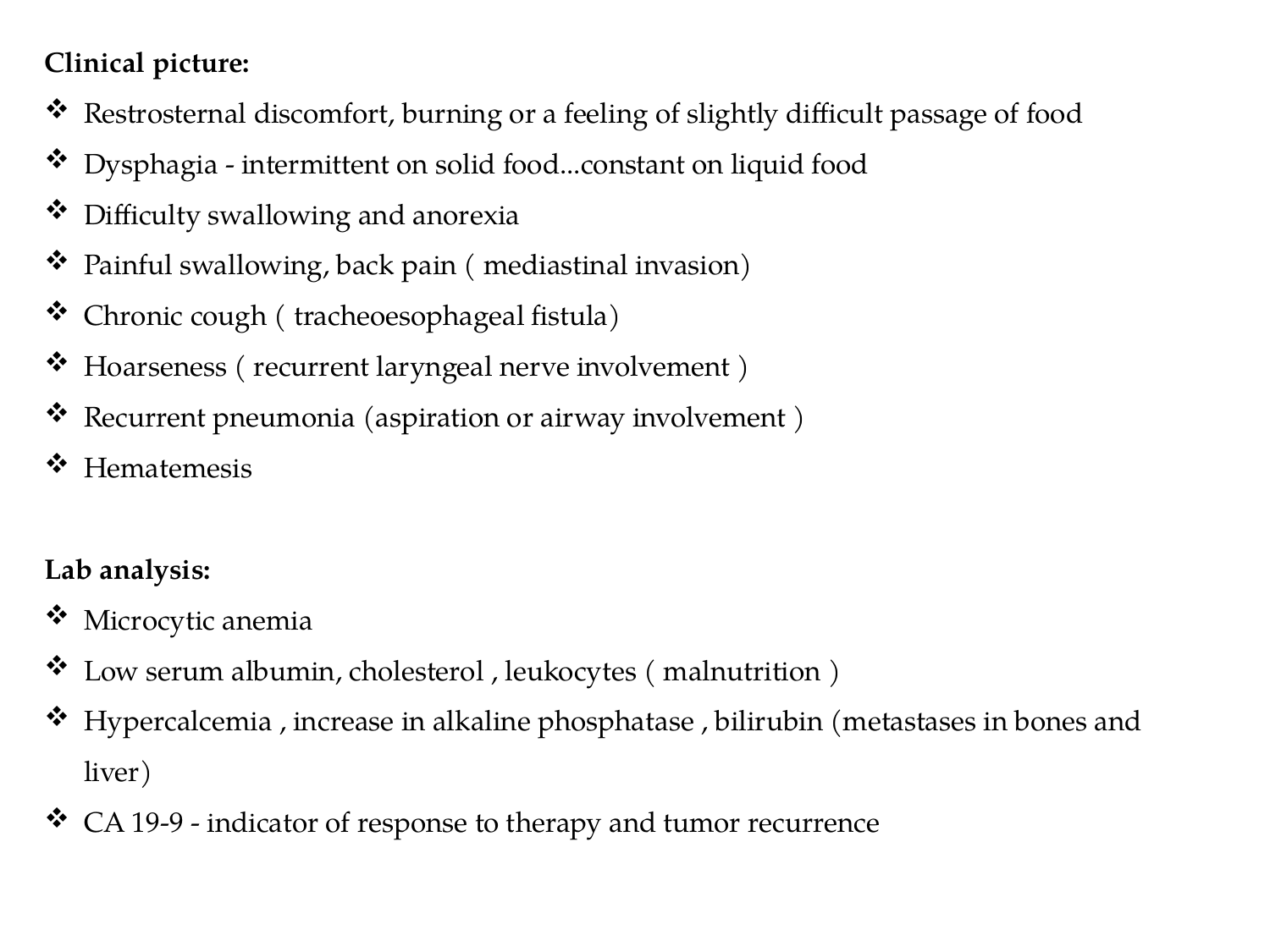

Clinical picture:
Restrosternal discomfort, burning or a feeling of slightly difficult passage of food
Dysphagia - intermittent on solid food...constant on liquid food
Difficulty swallowing and anorexia
Painful swallowing, back pain ( mediastinal invasion)
Chronic cough ( tracheoesophageal fistula)
Hoarseness ( recurrent laryngeal nerve involvement )
Recurrent pneumonia (aspiration or airway involvement )
Hematemesis

Lab analysis:
Microcytic anemia
Low serum albumin, cholesterol , leukocytes ( malnutrition )
Hypercalcemia , increase in alkaline phosphatase , bilirubin (metastases in bones and liver)
CA 19-9 - indicator of response to therapy and tumor recurrence